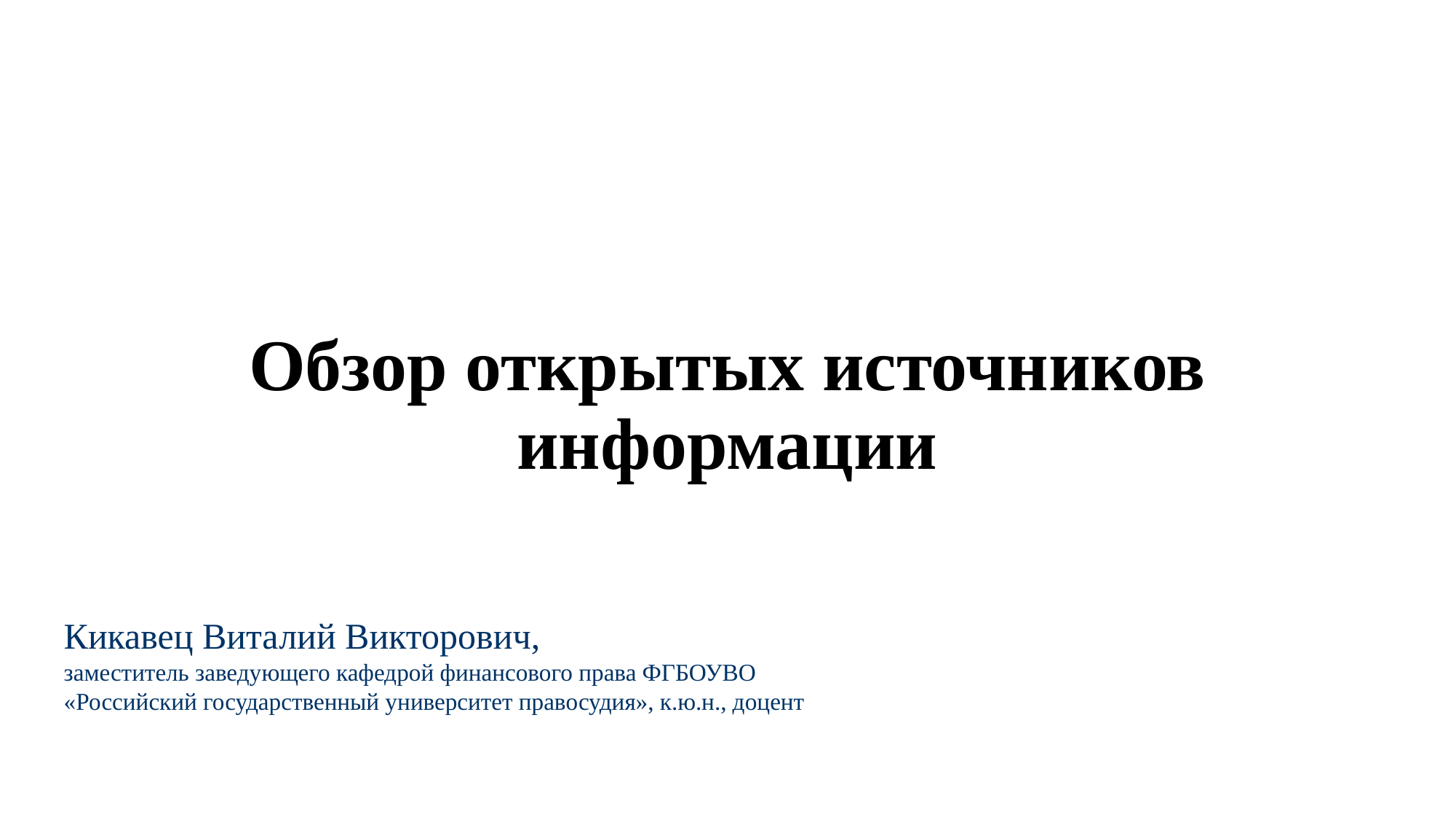

# Обзор открытых источников информации
Кикавец Виталий Викторович,
заместитель заведующего кафедрой финансового права ФГБОУВО «Российский государственный университет правосудия», к.ю.н., доцент